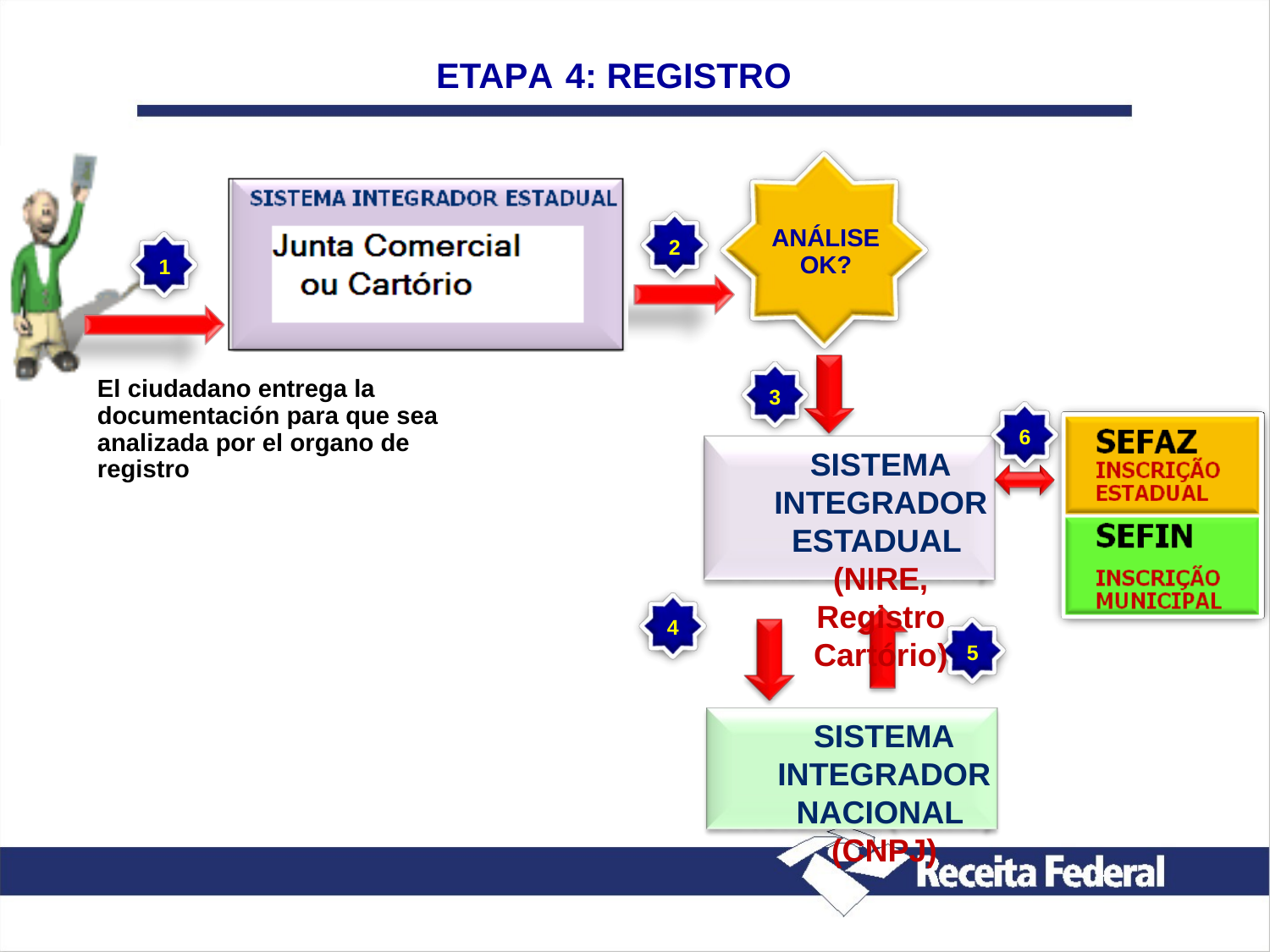

ETAPA
4:
REGISTRO

11

ANÁLISE
OK?
2

1

El ciudadano entrega la documentación para que sea analizada por el organo de registro
3

6

SISTEMA
INTEGRADOR ESTADUAL  (NIRE, Registro Cartório)

4
5

SISTEMA
INTEGRADOR NACIONAL  (CNPJ)